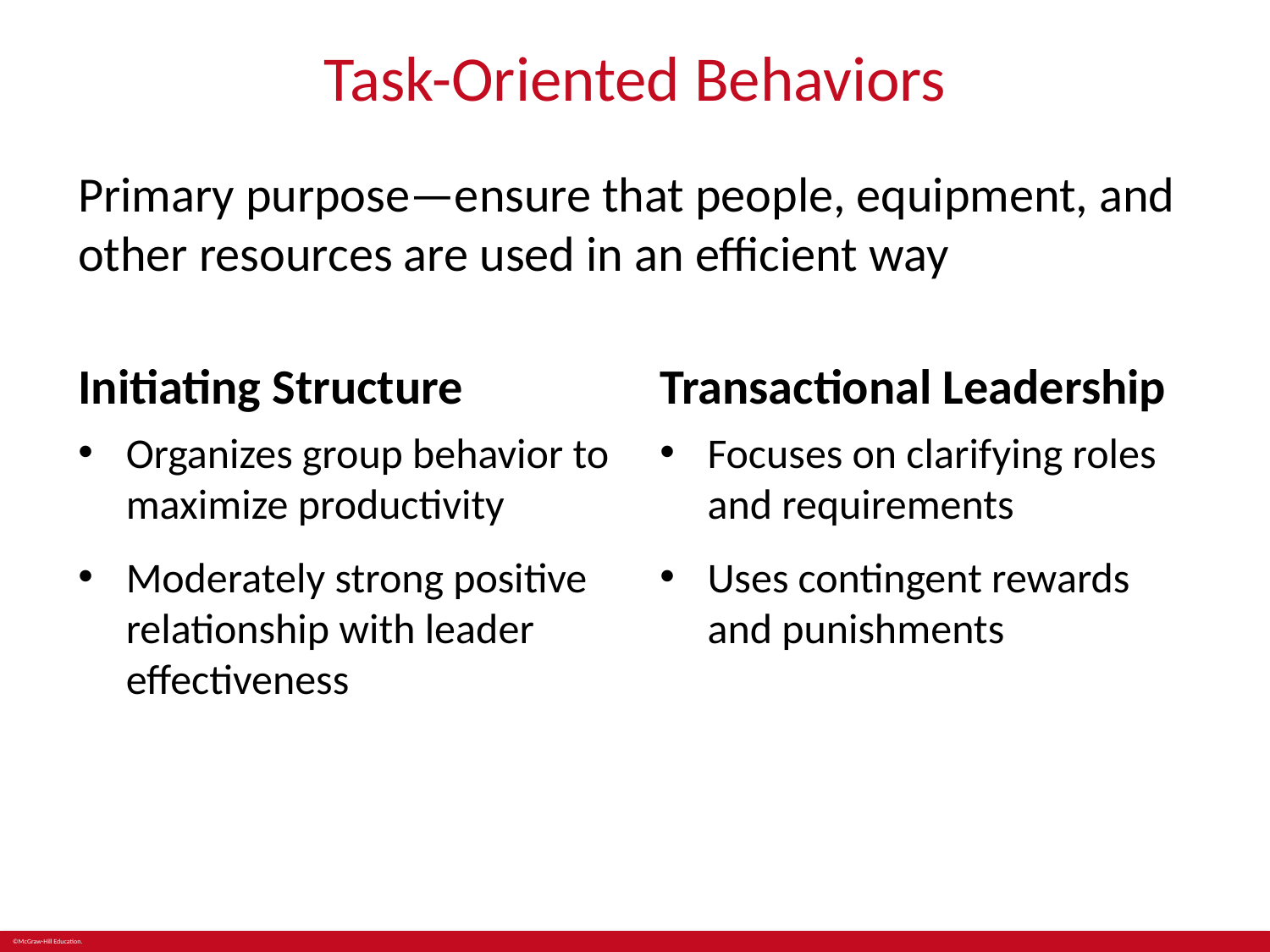

# Task-Oriented Behaviors
Primary purpose—ensure that people, equipment, and other resources are used in an efficient way
Initiating Structure
Transactional Leadership
Organizes group behavior to maximize productivity
Moderately strong positive relationship with leader effectiveness
Focuses on clarifying roles and requirements
Uses contingent rewards and punishments